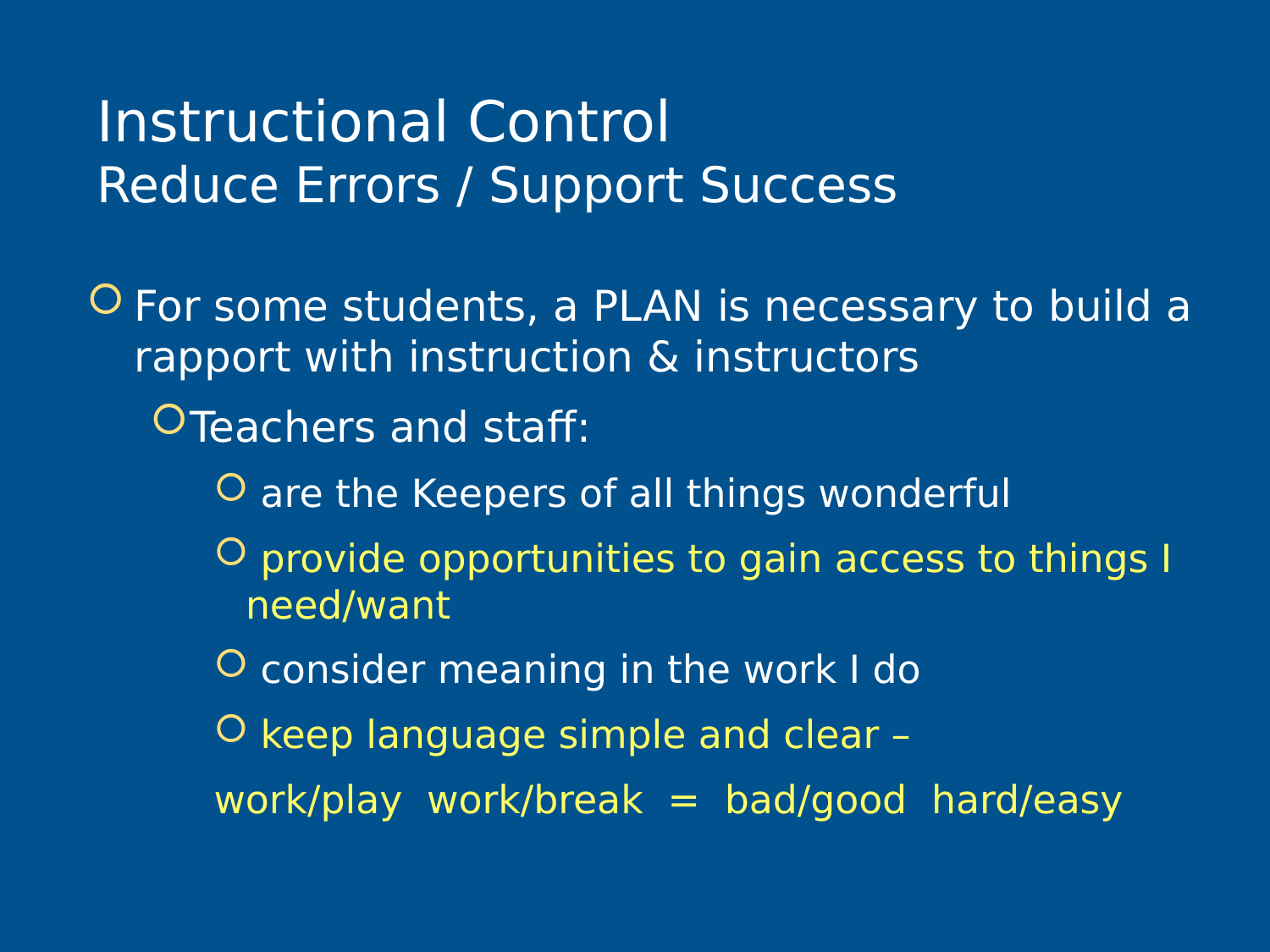

# Instructional Control Reduce Errors / Support Success
For some students, a PLAN is necessary to build a rapport with instruction & instructors
Teachers and staff:
 are the Keepers of all things wonderful
 provide opportunities to gain access to things I need/want
 consider meaning in the work I do
 keep language simple and clear –
work/play  work/break  =  bad/good  hard/easy